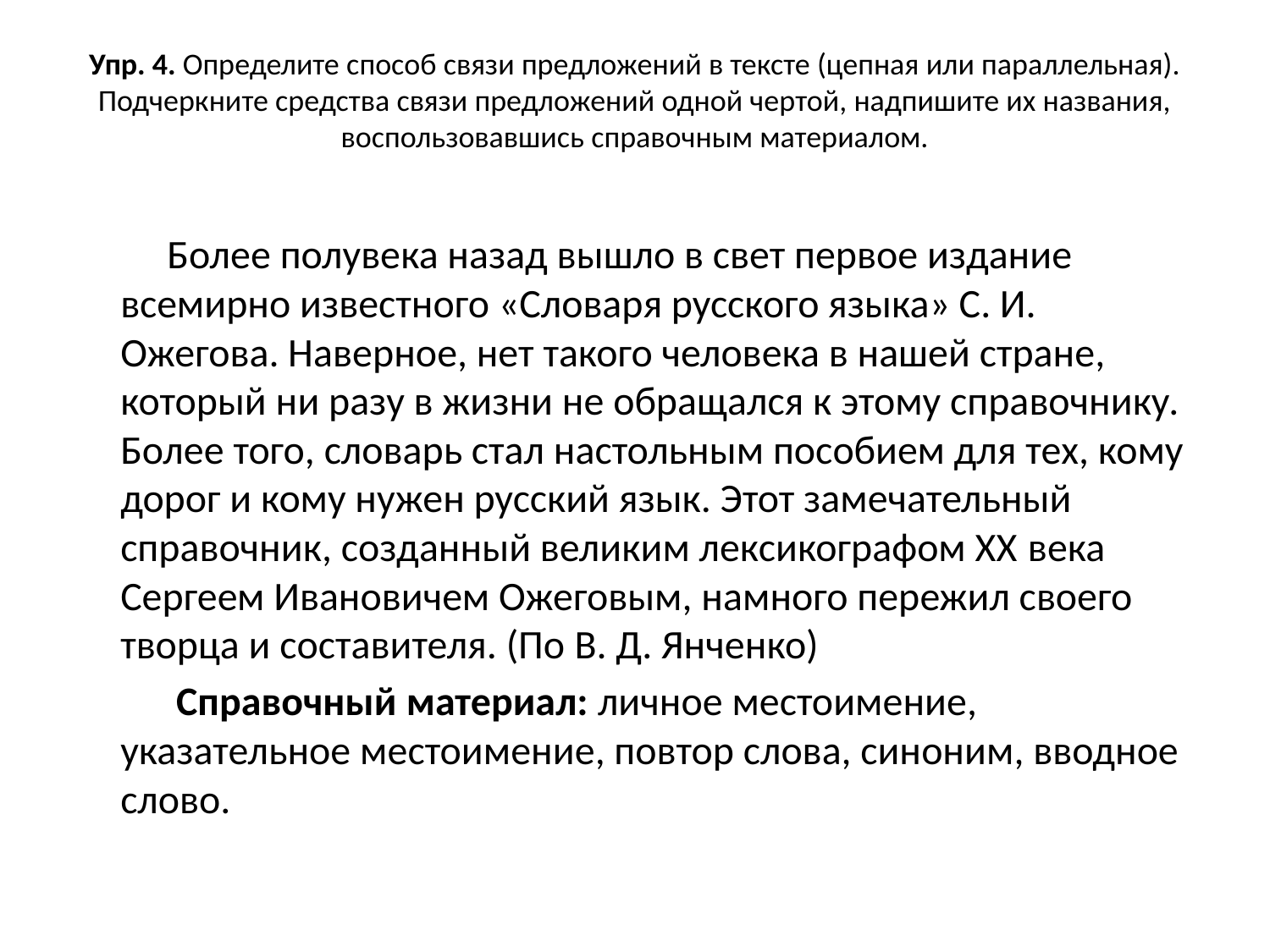

# Упр. 4. Определите способ связи предложений в тексте (цепная или параллельная). Подчеркните средства связи предложений одной чертой, надпишите их названия, воспользовавшись справочным материалом.
          Более полувека назад вышло в свет первое издание всемирно известного «Словаря русского языка» С. И. Ожегова. Наверное, нет такого человека в нашей стране, который ни разу в жизни не обращался к этому справочнику. Более того, словарь стал настольным пособием для тех, кому дорог и кому нужен русский язык. Этот замечательный справочник, созданный великим лексикографом XX века Сергеем Ивановичем Ожеговым, намного пережил своего творца и составителя. (По В. Д. Янченко)
           Справочный материал: личное местоимение, указательное местоимение, повтор слова, синоним, вводное слово.